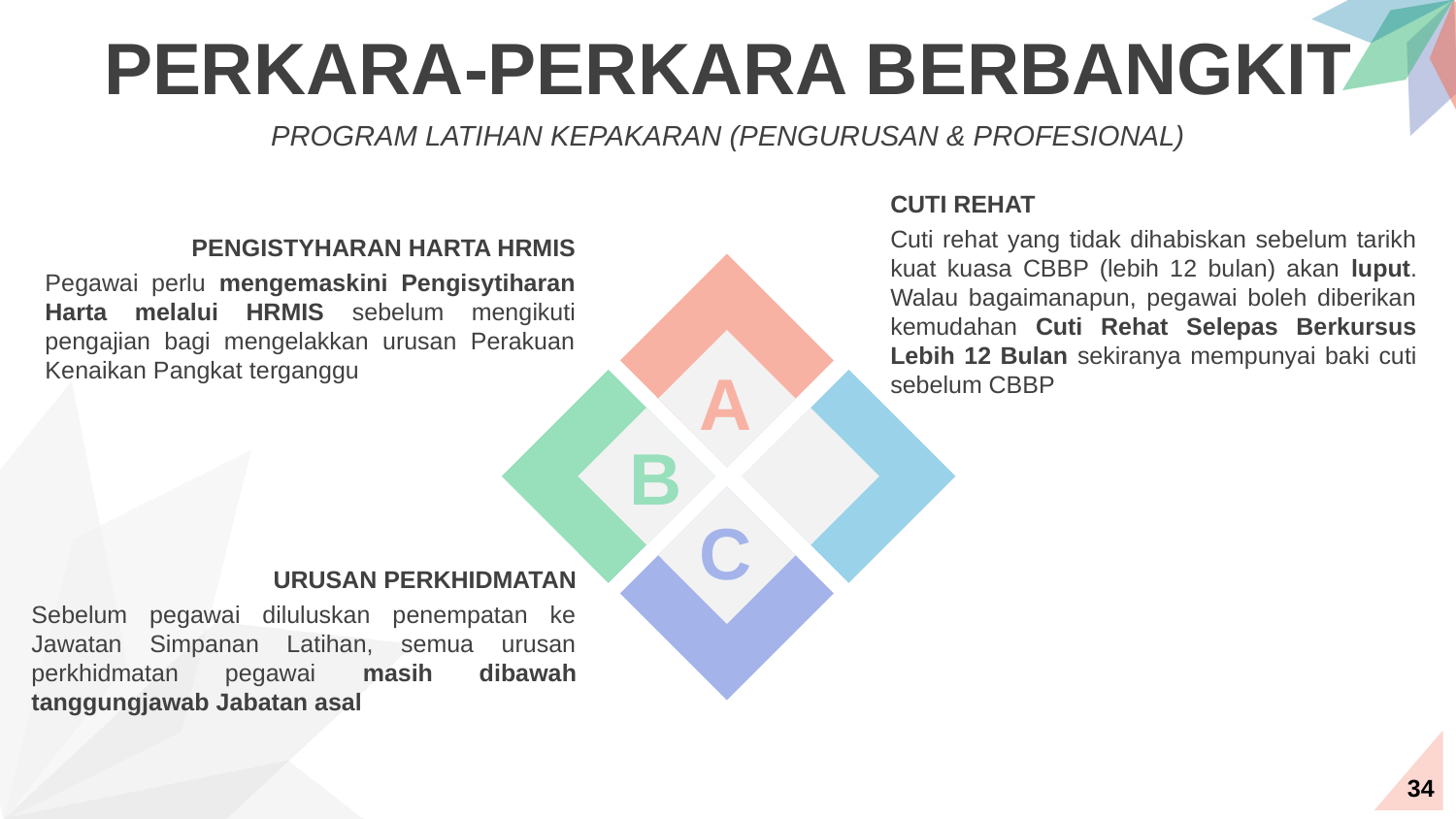

PERKARA-PERKARA BERBANGKIT
PROGRAM LATIHAN KEPAKARAN (PENGURUSAN & PROFESIONAL)
CUTI REHAT
Cuti rehat yang tidak dihabiskan sebelum tarikh kuat kuasa CBBP (lebih 12 bulan) akan luput. Walau bagaimanapun, pegawai boleh diberikan kemudahan Cuti Rehat Selepas Berkursus Lebih 12 Bulan sekiranya mempunyai baki cuti sebelum CBBP
PENGISTYHARAN HARTA HRMIS
Pegawai perlu mengemaskini Pengisytiharan Harta melalui HRMIS sebelum mengikuti pengajian bagi mengelakkan urusan Perakuan Kenaikan Pangkat terganggu

A

B

C
URUSAN PERKHIDMATAN
Sebelum pegawai diluluskan penempatan ke Jawatan Simpanan Latihan, semua urusan perkhidmatan pegawai masih dibawah tanggungjawab Jabatan asal

34